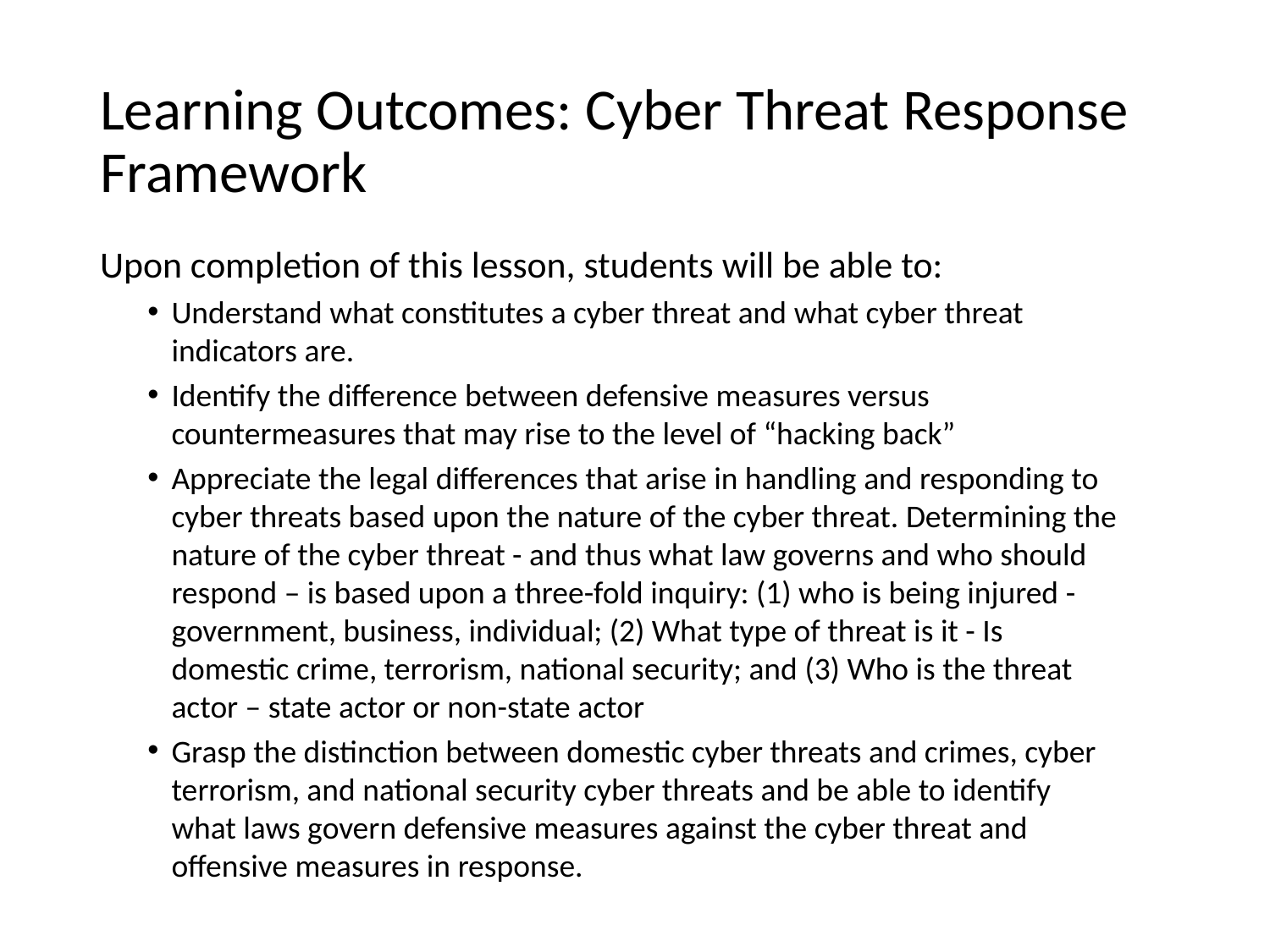

# Learning Outcomes: Cyber Threat Response Framework
Upon completion of this lesson, students will be able to:
Understand what constitutes a cyber threat and what cyber threat indicators are.
Identify the difference between defensive measures versus countermeasures that may rise to the level of “hacking back”
Appreciate the legal differences that arise in handling and responding to cyber threats based upon the nature of the cyber threat. Determining the nature of the cyber threat - and thus what law governs and who should respond – is based upon a three-fold inquiry: (1) who is being injured - government, business, individual; (2) What type of threat is it - Is domestic crime, terrorism, national security; and (3) Who is the threat actor – state actor or non-state actor
Grasp the distinction between domestic cyber threats and crimes, cyber terrorism, and national security cyber threats and be able to identify what laws govern defensive measures against the cyber threat and offensive measures in response.